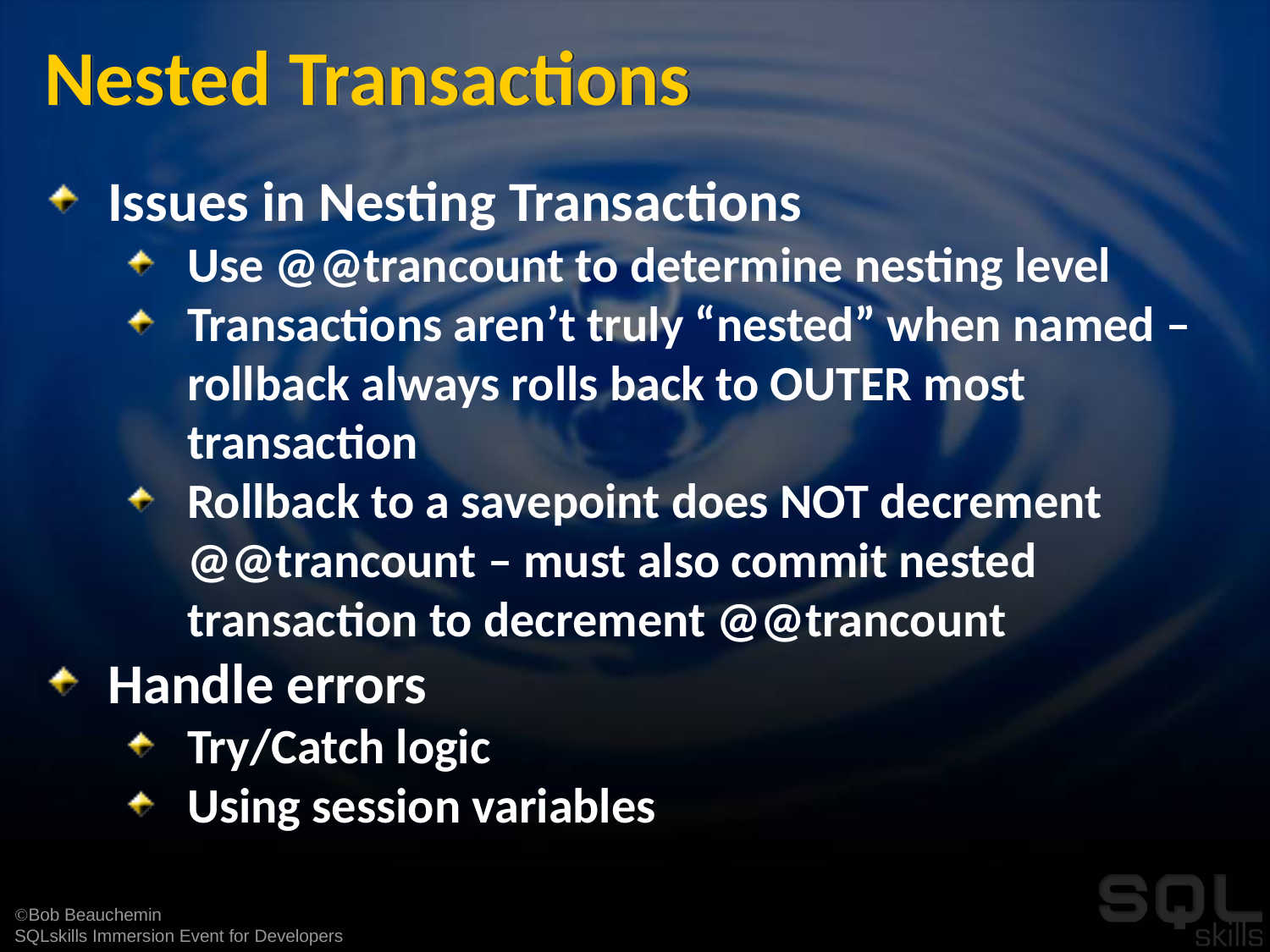

# Nested Transactions
Issues in Nesting Transactions
Use @@trancount to determine nesting level
Transactions aren’t truly “nested” when named – rollback always rolls back to OUTER most transaction
Rollback to a savepoint does NOT decrement @@trancount – must also commit nested transaction to decrement @@trancount
Handle errors
Try/Catch logic
Using session variables